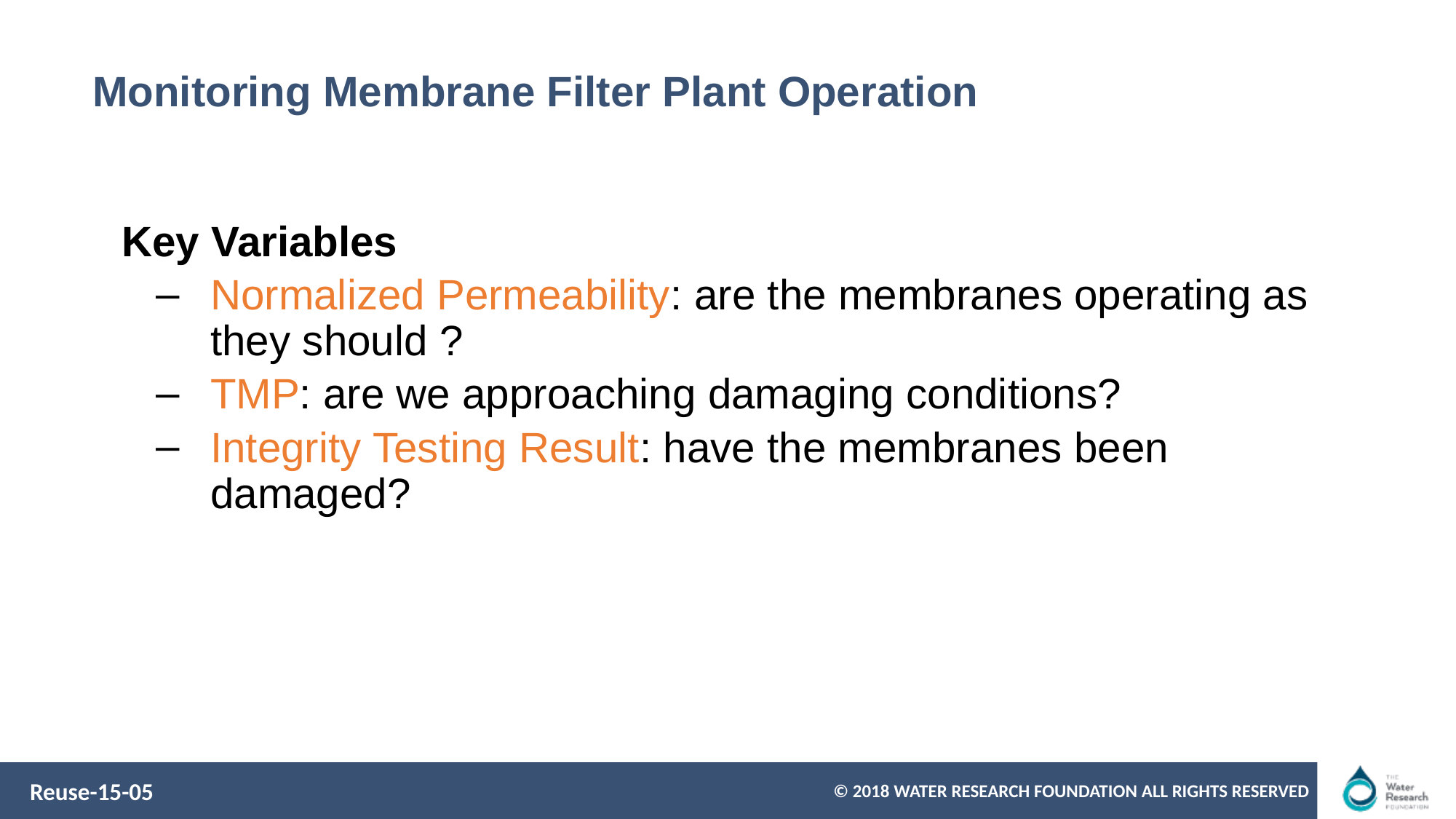

# Monitoring Membrane Filter Plant Operation
Key Variables
Normalized Permeability: are the membranes operating as they should ?
TMP: are we approaching damaging conditions?
Integrity Testing Result: have the membranes been damaged?